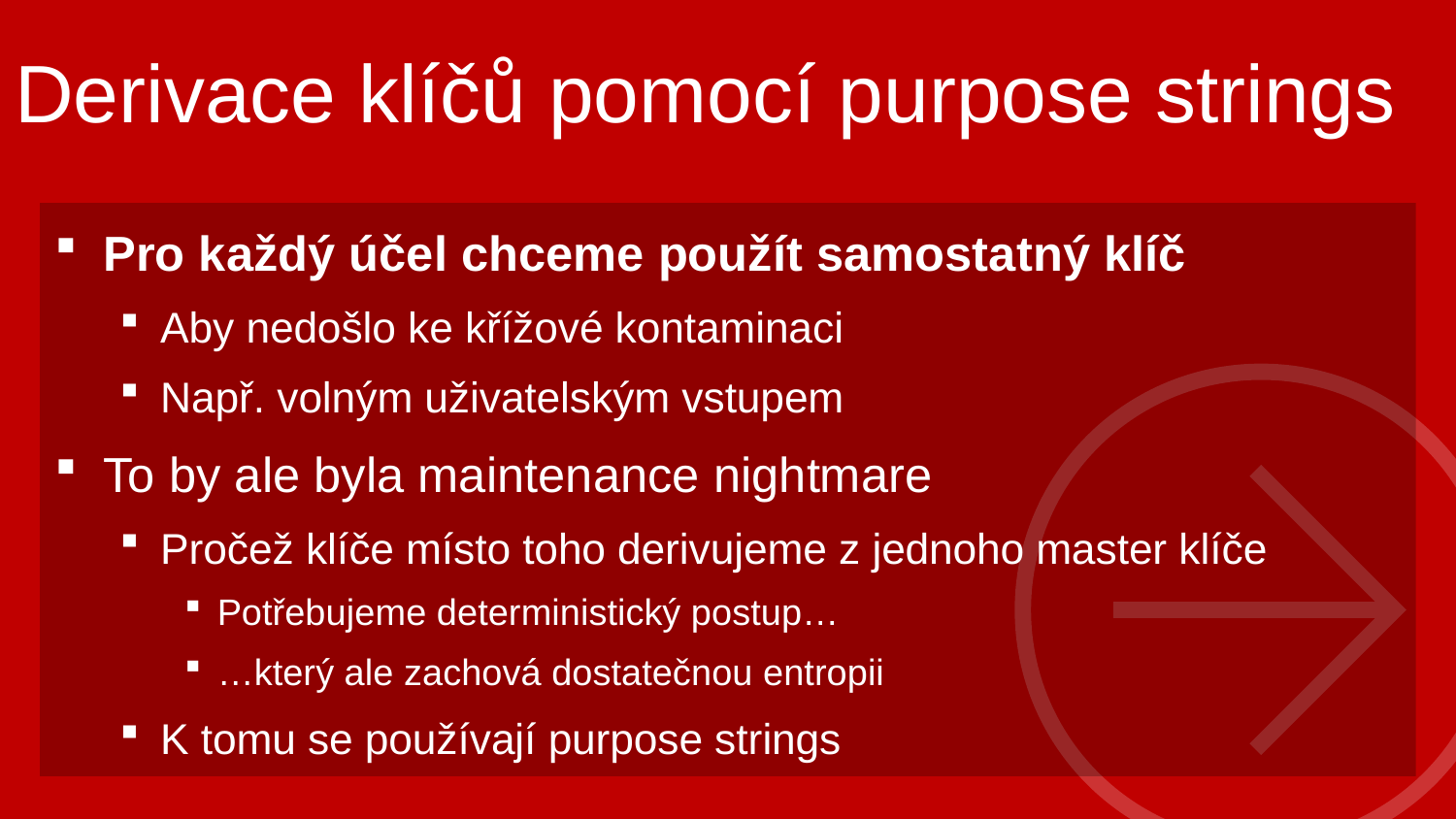

# Derivace klíčů pomocí purpose strings
Pro každý účel chceme použít samostatný klíč
Aby nedošlo ke křížové kontaminaci
Např. volným uživatelským vstupem
To by ale byla maintenance nightmare
Pročež klíče místo toho derivujeme z jednoho master klíče
Potřebujeme deterministický postup…
…který ale zachová dostatečnou entropii
K tomu se používají purpose strings